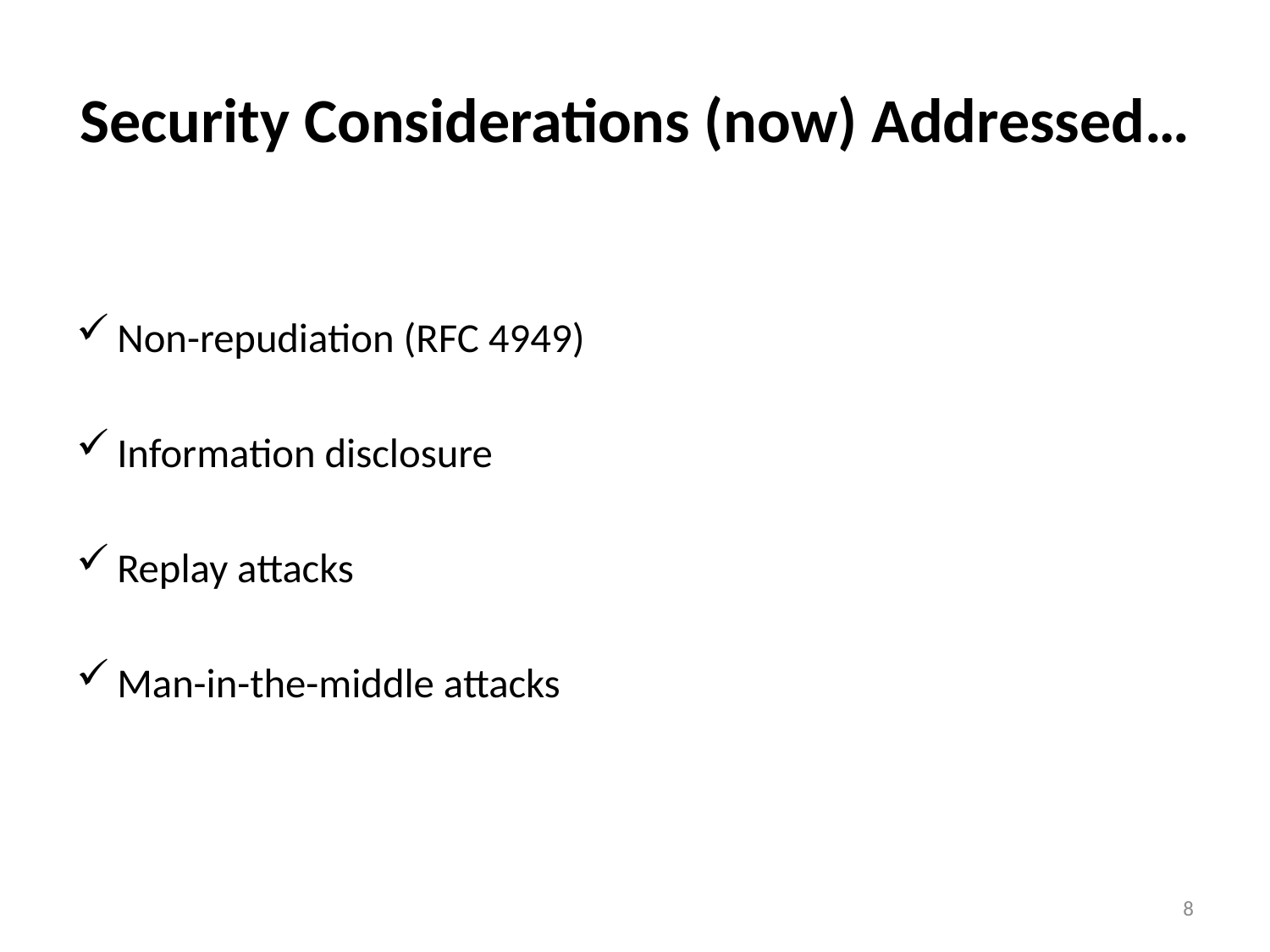

# Security Considerations (now) Addressed…
Non-repudiation (RFC 4949)

Information disclosure

Replay attacks

Man-in-the-middle attacks
8